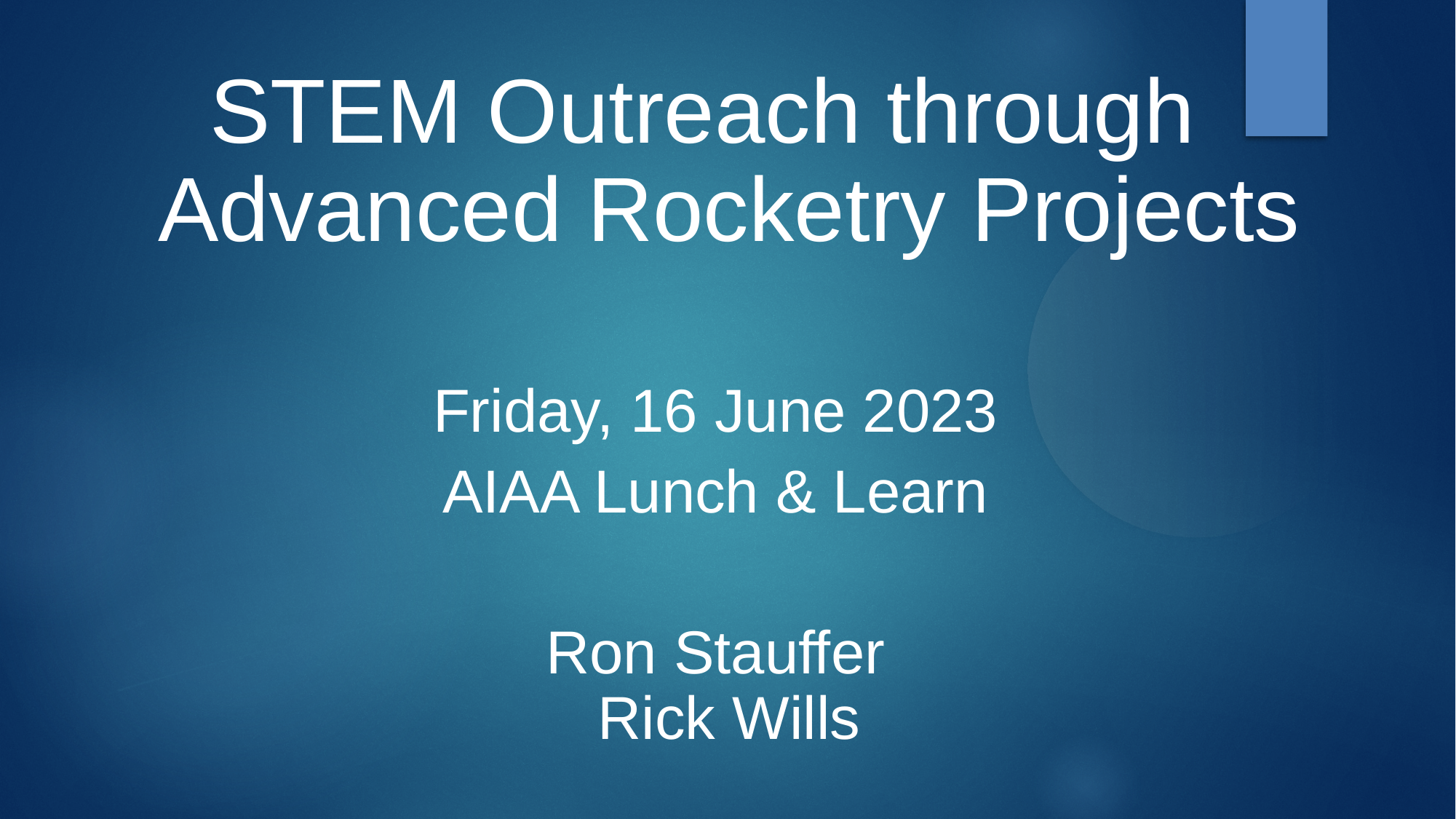

STEM Outreach through  Advanced Rocketry Projects

Friday, 16 June 2023
AIAA Lunch & Learn

Ron Stauffer
Rick Wills